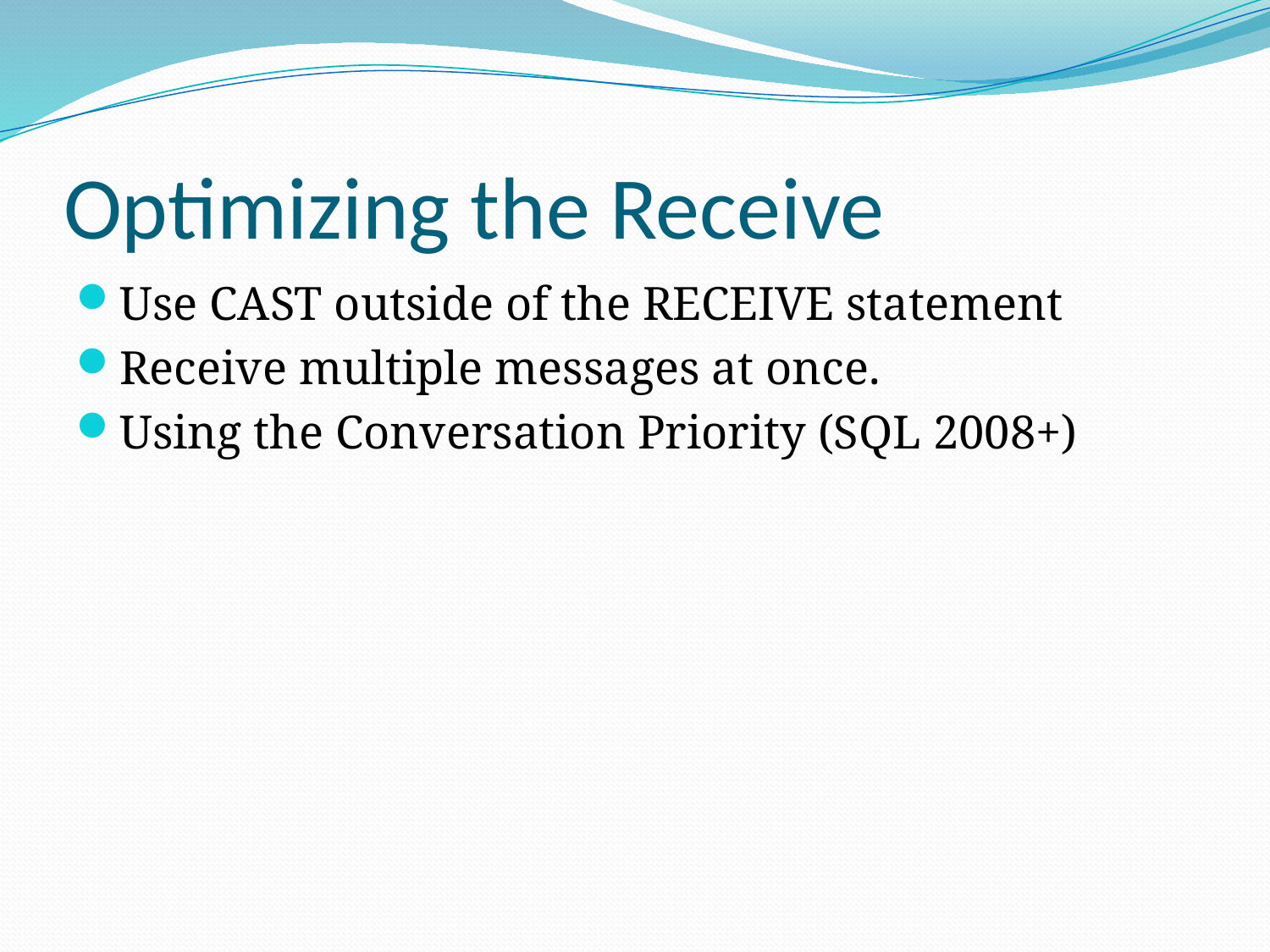

# Optimizing the Receive
Use CAST outside of the RECEIVE statement
Receive multiple messages at once.
Using the Conversation Priority (SQL 2008+)